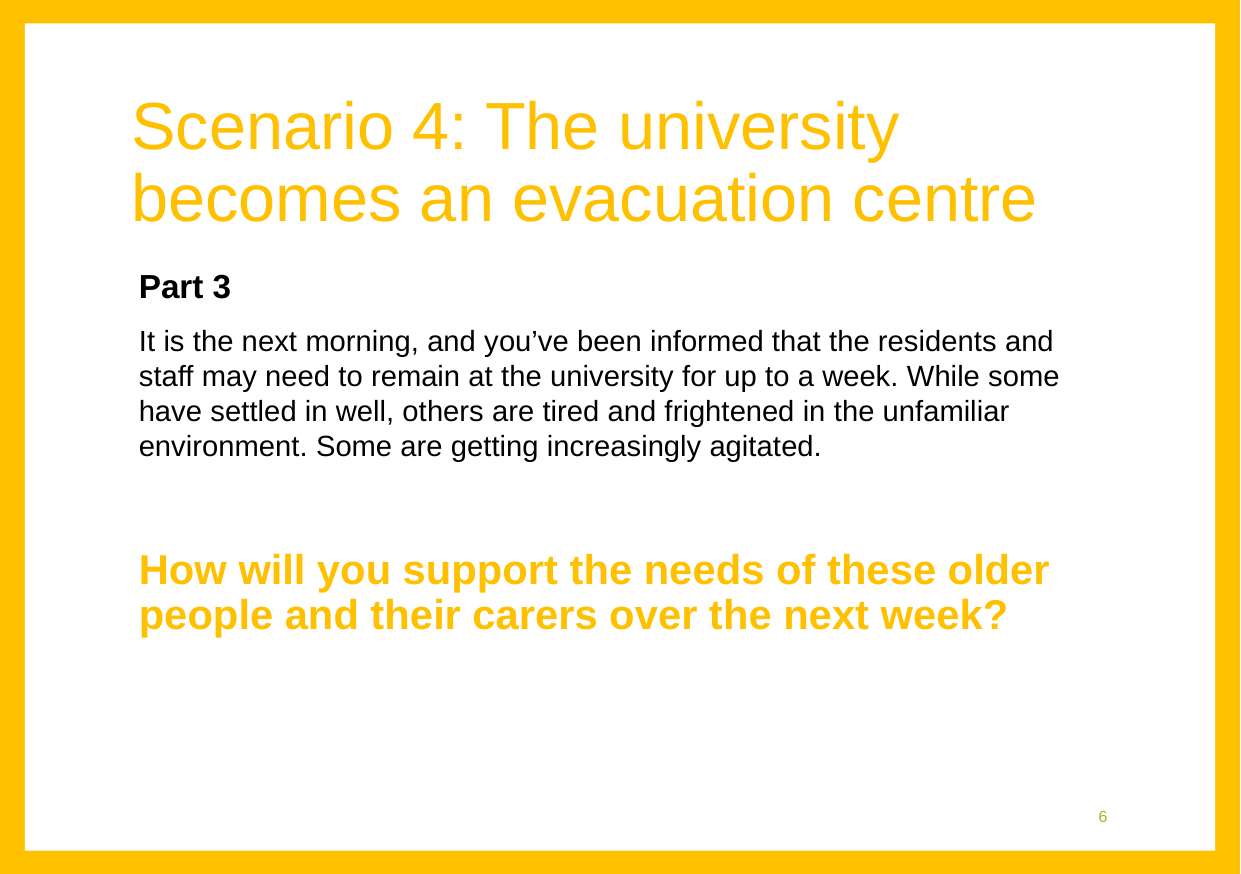

# Scenario 4: The university becomes an evacuation centre
Part 3
It is the next morning, and you’ve been informed that the residents and staff may need to remain at the university for up to a week. While some have settled in well, others are tired and frightened in the unfamiliar environment. Some are getting increasingly agitated.

How will you support the needs of these older people and their carers over the next week?

6